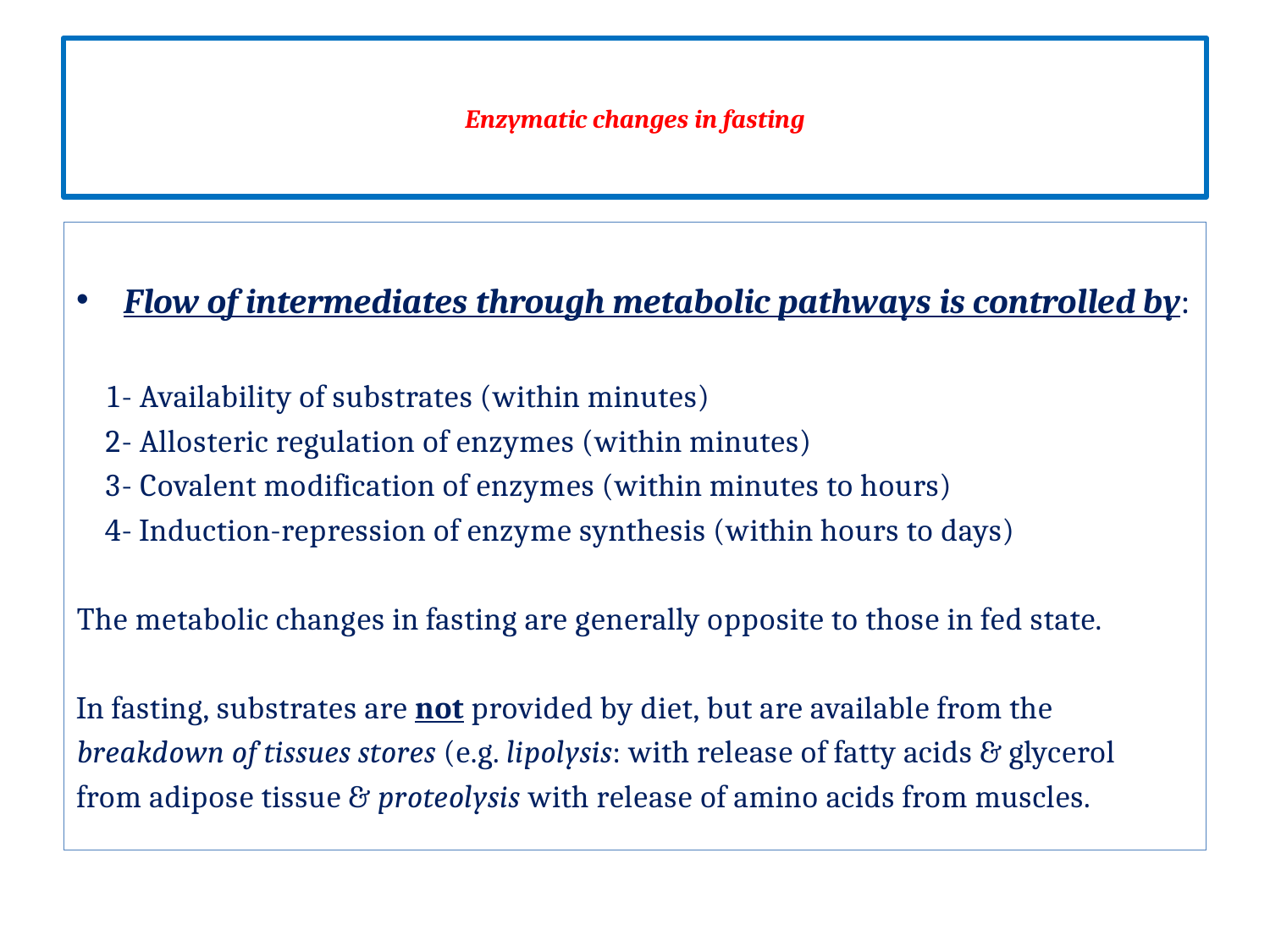

# Enzymatic changes in fasting

Flow of intermediates through metabolic pathways is controlled by:

    1- Availability of substrates (within minutes)
    2- Allosteric regulation of enzymes (within minutes)
    3- Covalent modification of enzymes (within minutes to hours)
    4- Induction-repression of enzyme synthesis (within hours to days)

The metabolic changes in fasting are generally opposite to those in fed state.

In fasting, substrates are not provided by diet, but are available from the
breakdown of tissues stores (e.g. lipolysis: with release of fatty acids & glycerol
from adipose tissue & proteolysis with release of amino acids from muscles.